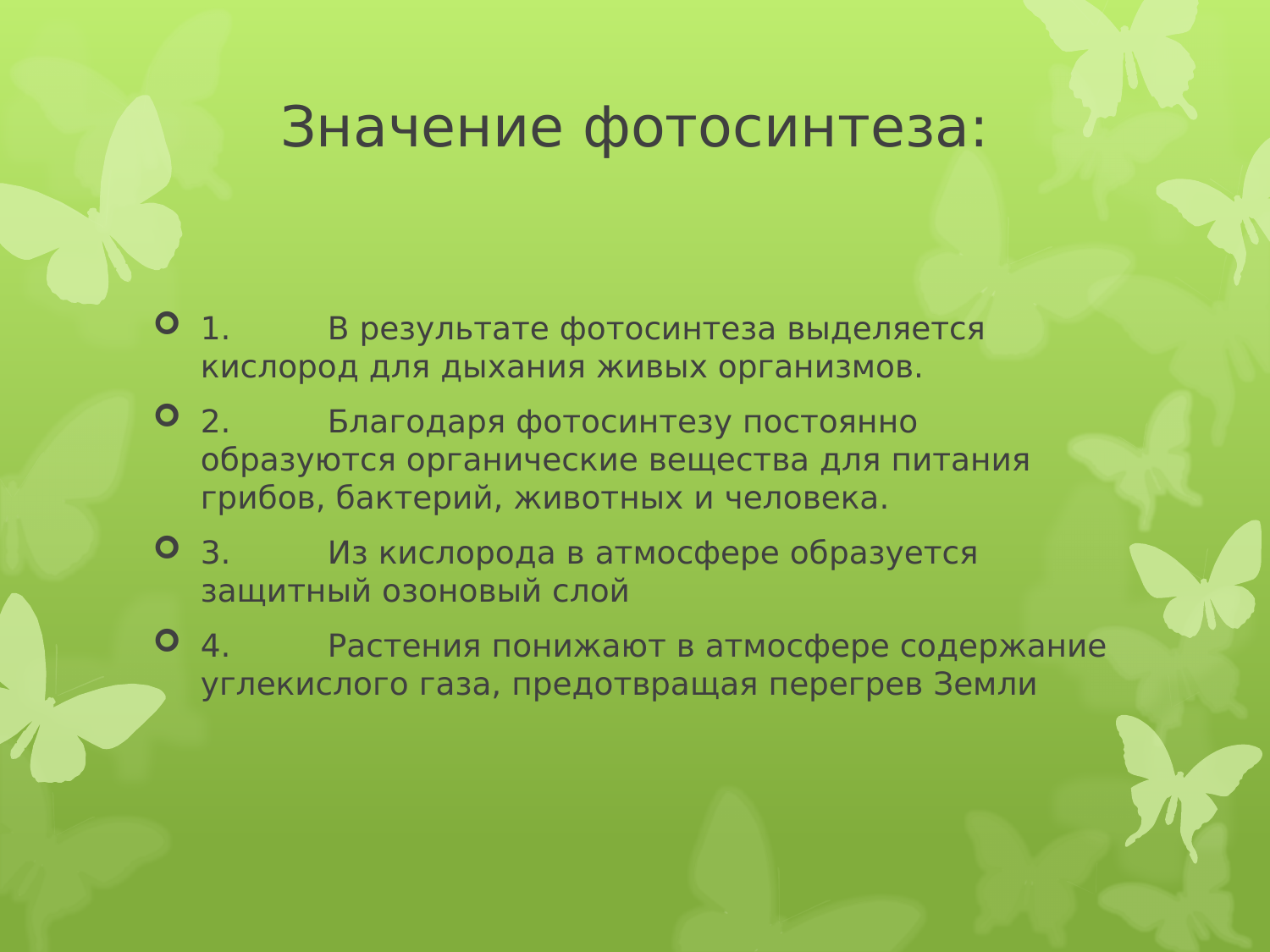

# Значение фотосинтеза:
1.	В результате фотосинтеза выделяется кислород для дыхания живых организмов.
2.	Благодаря фотосинтезу постоянно образуются органические вещества для питания грибов, бактерий, животных и человека.
3.	Из кислорода в атмосфере образуется защитный озоновый слой
4.	Растения понижают в атмосфере содержание углекислого газа, предотвращая перегрев Земли